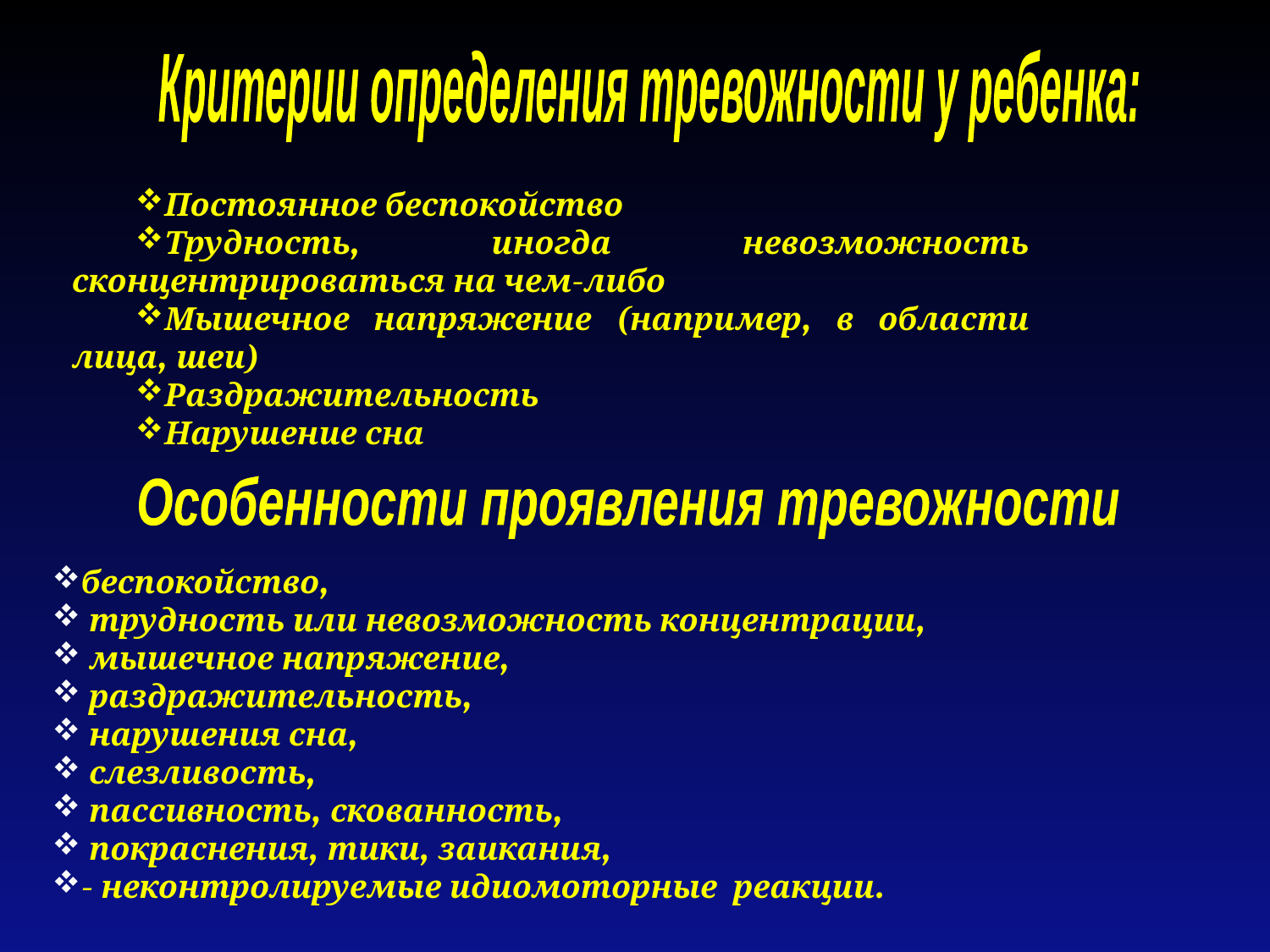

Критерии определения тревожности у ребенка:
Постоянное беспокойство
Трудность, иногда невозможность сконцентрироваться на чем-либо
Мышечное напряжение (например, в области лица, шеи)
Раздражительность
Нарушение сна
Особенности проявления тревожности
беспокойство,
 трудность или невозможность концентрации,
 мышечное напряжение,
 раздражительность,
 нарушения сна,
 слезливость,
 пассивность, скованность,
 покраснения, тики, заикания,
- неконтролируемые идиомоторные  реакции.